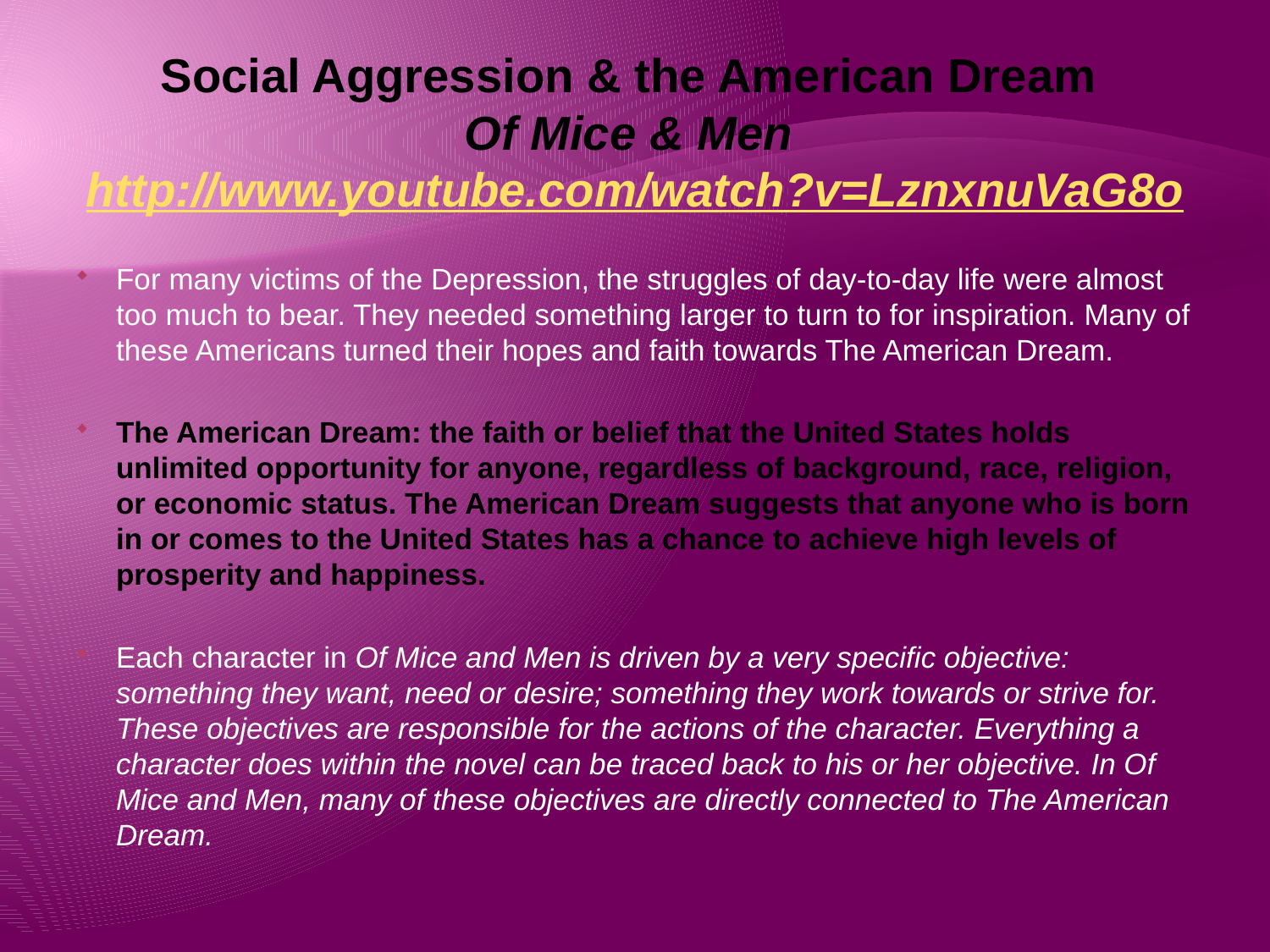

# Social Aggression & the American Dream Of Mice & Men http://www.youtube.com/watch?v=LznxnuVaG8o
For many victims of the Depression, the struggles of day-to-day life were almost too much to bear. They needed something larger to turn to for inspiration. Many of these Americans turned their hopes and faith towards The American Dream.

The American Dream: the faith or belief that the United States holds unlimited opportunity for anyone, regardless of background, race, religion, or economic status. The American Dream suggests that anyone who is born in or comes to the United States has a chance to achieve high levels of prosperity and happiness.

Each character in Of Mice and Men is driven by a very specific objective: something they want, need or desire; something they work towards or strive for. These objectives are responsible for the actions of the character. Everything a character does within the novel can be traced back to his or her objective. In Of Mice and Men, many of these objectives are directly connected to The American Dream.